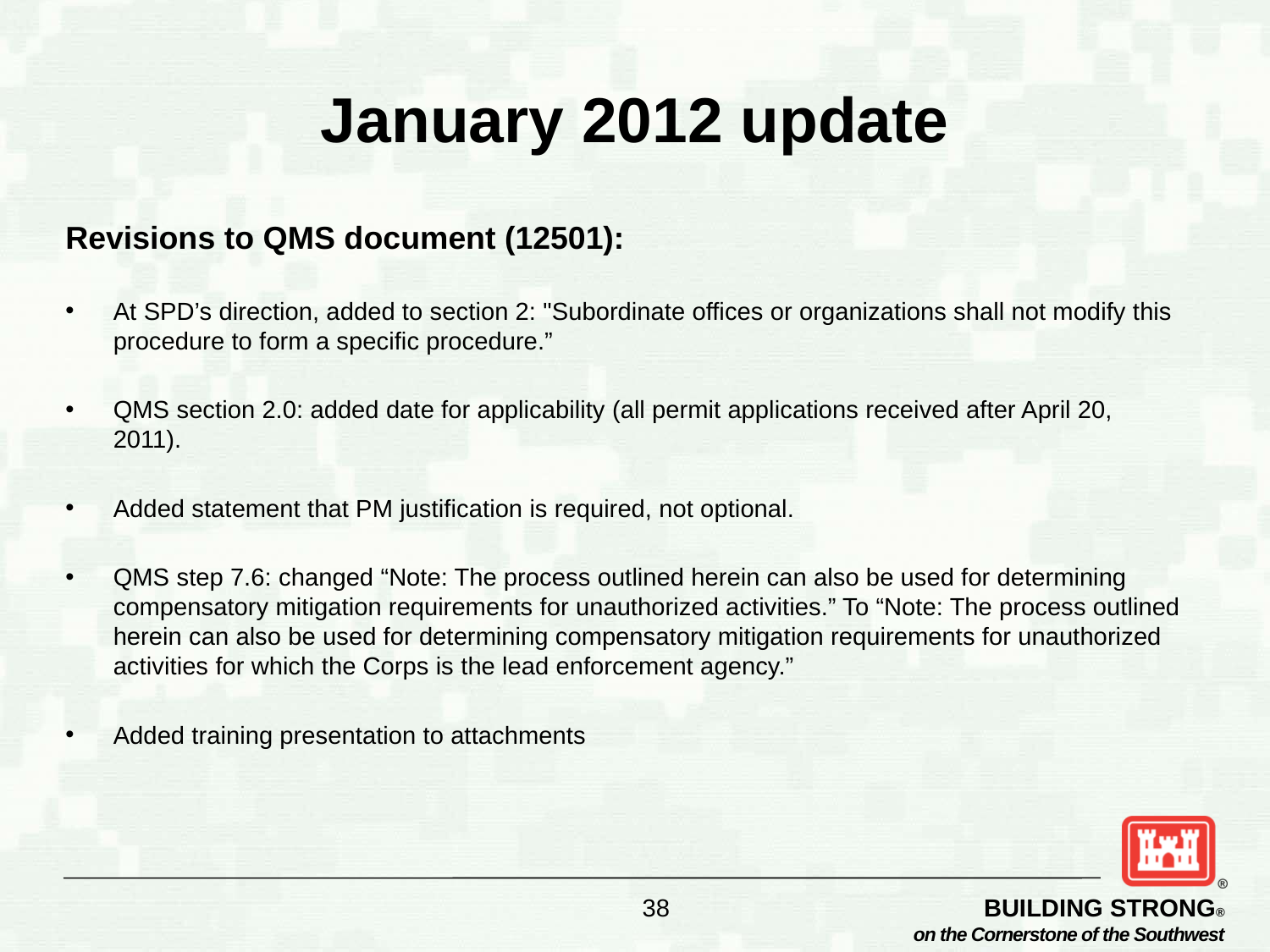

# January 2012 update

Revisions to QMS document (12501):

At SPD’s direction, added to section 2: "Subordinate offices or organizations shall not modify this procedure to form a specific procedure.”

QMS section 2.0: added date for applicability (all permit applications received after April 20, 2011).

Added statement that PM justification is required, not optional.

QMS step 7.6: changed “Note: The process outlined herein can also be used for determining compensatory mitigation requirements for unauthorized activities.” To “Note: The process outlined herein can also be used for determining compensatory mitigation requirements for unauthorized activities for which the Corps is the lead enforcement agency.”

Added training presentation to attachments
38